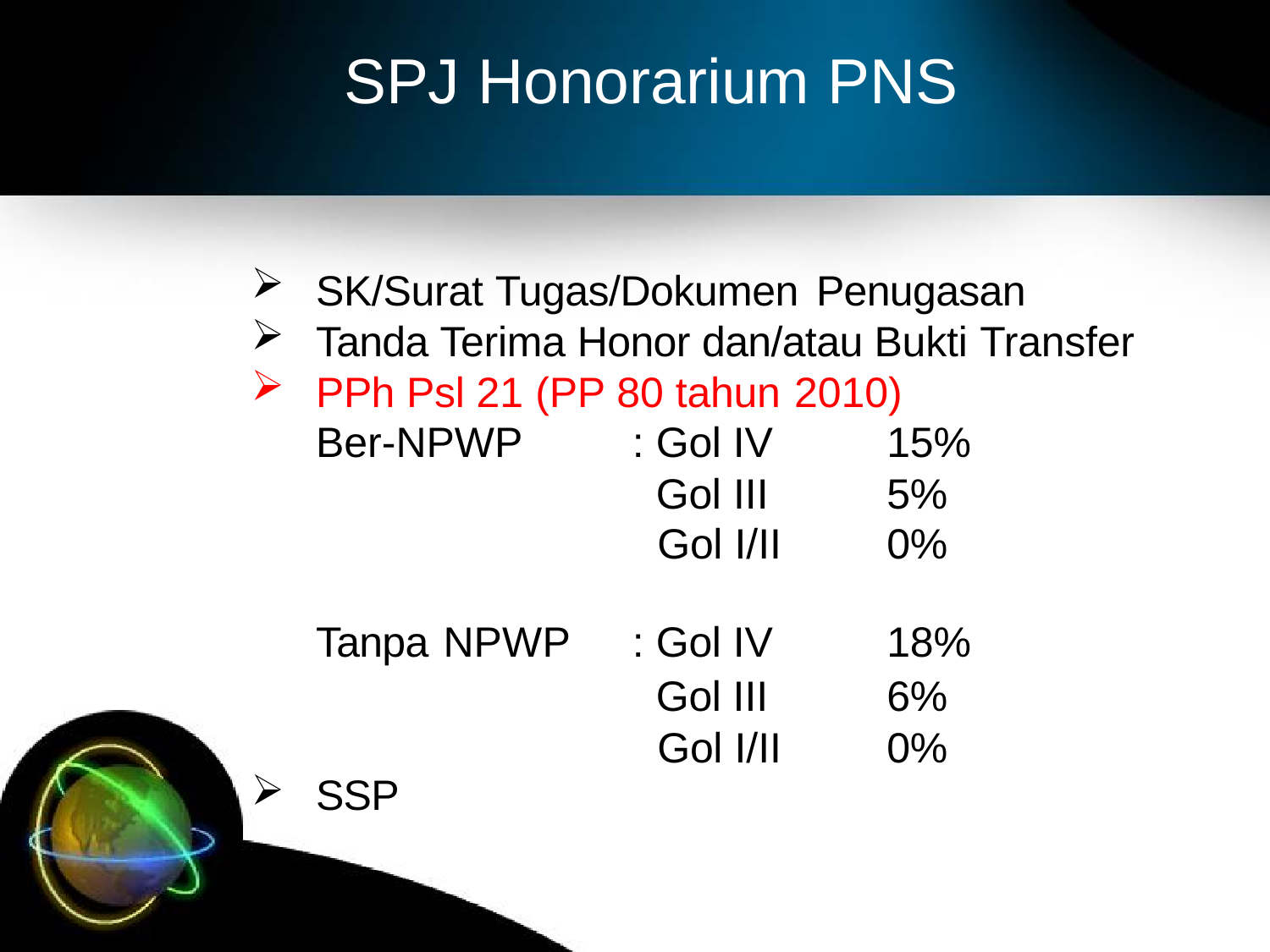

# SPJ Honorarium PNS
SK/Surat Tugas/Dokumen Penugasan
Tanda Terima Honor dan/atau Bukti Transfer
PPh Psl 21 (PP 80 tahun 2010)
| Ber-NPWP | : Gol IV | 15% |
| --- | --- | --- |
|  | Gol III | 5% |
|  | Gol I/II | 0% |
| Tanpa NPWP | : Gol IV | 18% |
|  | Gol III | 6% |
| SSP | Gol I/II | 0% |